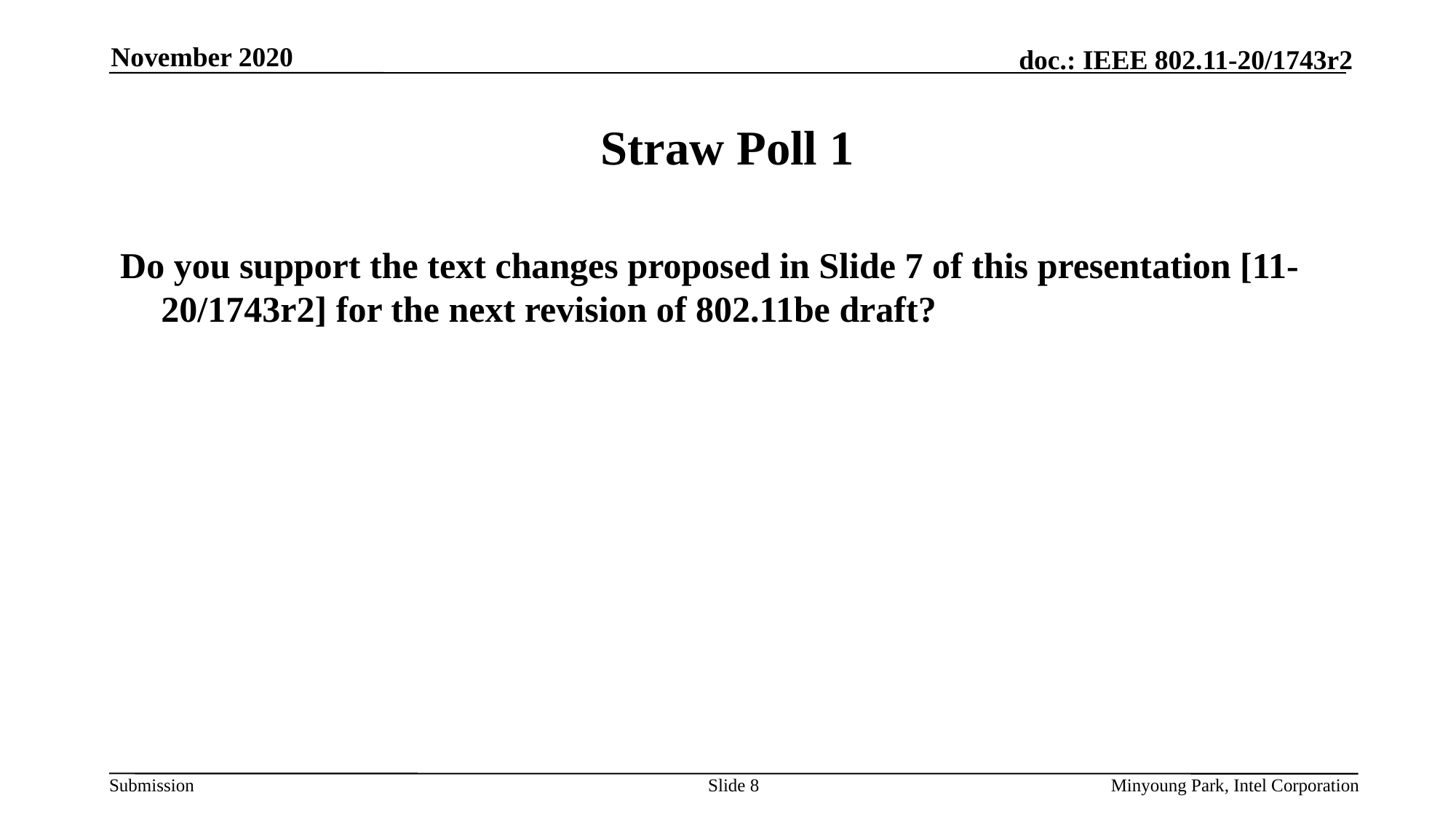

November 2020
# Straw Poll 1
Do you support the text changes proposed in Slide 7 of this presentation [11-20/1743r2] for the next revision of 802.11be draft?
Slide 8
Minyoung Park, Intel Corporation